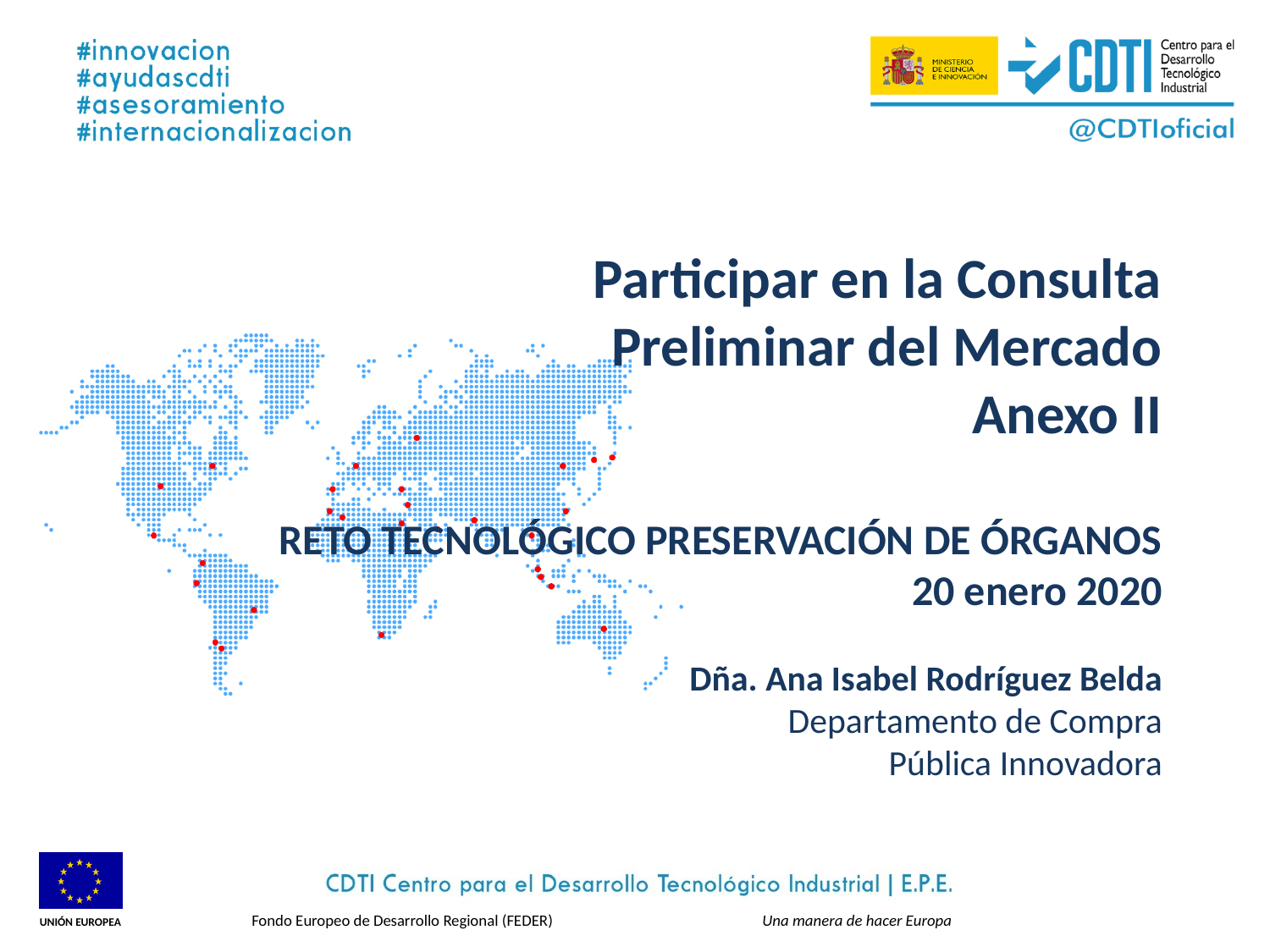

# Participar en la Consulta Preliminar del Mercado Anexo II RETO TECNOLÓGICO PRESERVACIÓN DE ÓRGANOS 20 enero 2020
Dña. Ana Isabel Rodríguez Belda
Departamento de Compra
 Pública Innovadora